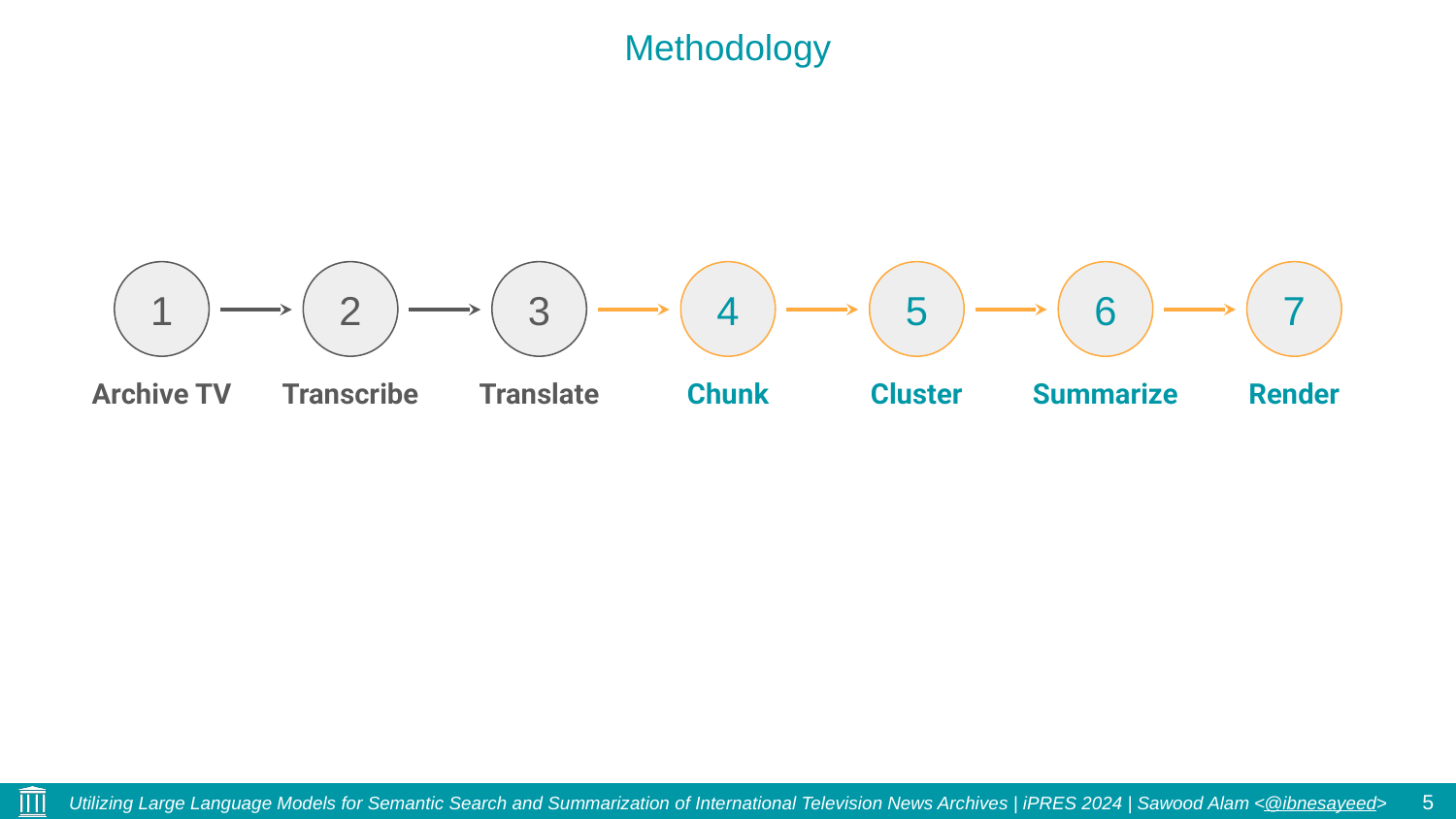

# Methodology
1
Archive TV
2
Transcribe
3
Translate
4
Chunk
5
Cluster
6
Summarize
7
Render
5